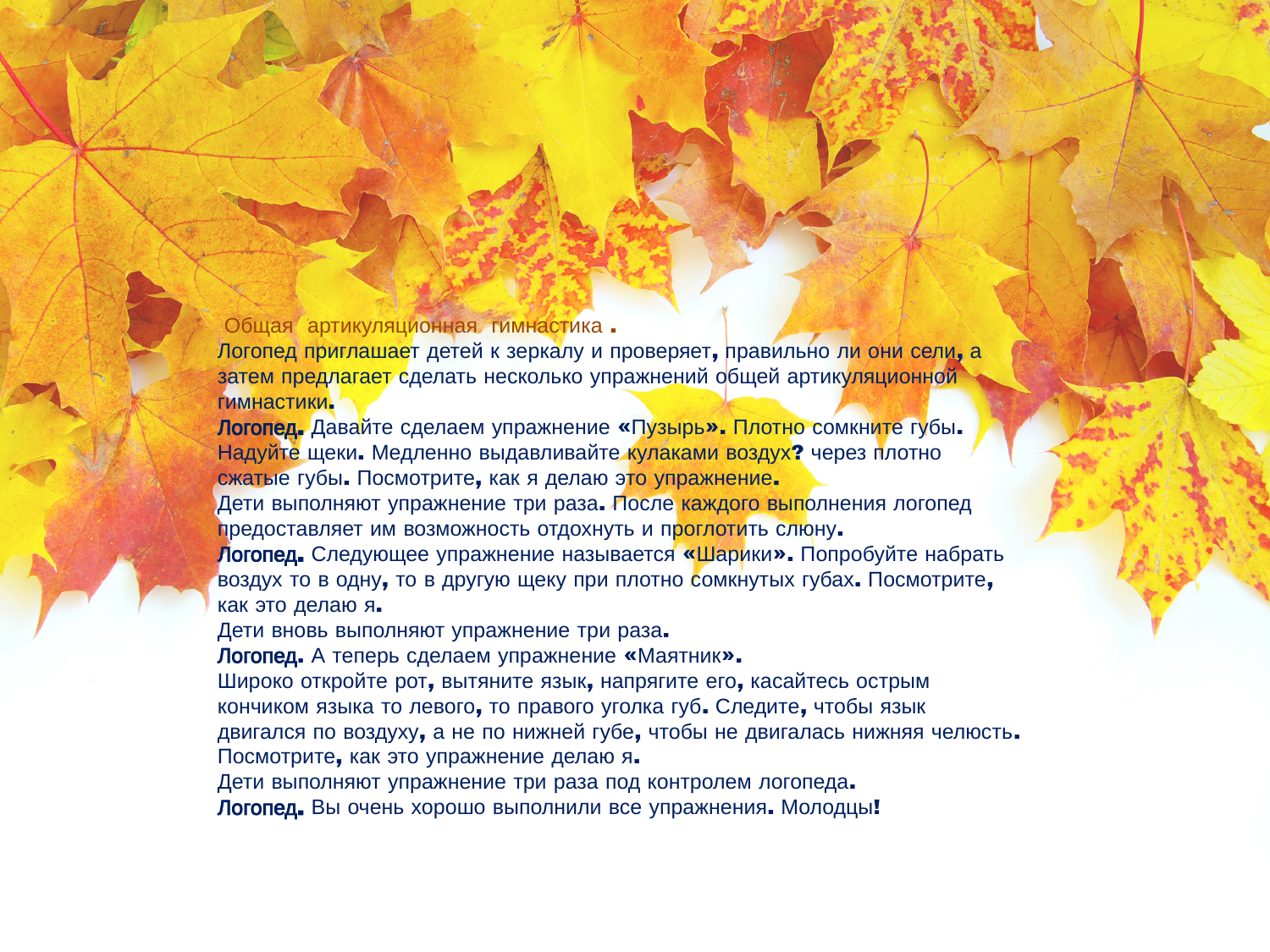

Общая  артикуляционная  гимнастика .
Логопед приглашает детей к зеркалу и проверяет, правильно ли они сели, а затем предлагает сделать несколько упражнений общей артикуляционной гимнастики.
Логопед. Давайте сделаем упражнение «Пузырь». Плотно сомкните губы. Надуйте щеки. Медленно выдавливайте кулаками воздух? через плотно сжатые губы. Посмотрите, как я делаю это упражнение.
Дети выполняют упражнение три раза. После каждого выполнения логопед предоставляет им возможность отдохнуть и проглотить слюну.
Логопед. Следующее упражнение называется «Шарики». Попробуйте набрать воздух то в одну, то в другую щеку при плотно сомкнутых губах. Посмотрите, как это делаю я.
Дети вновь выполняют упражнение три раза.
Логопед. А теперь сделаем упражнение «Маятник».
Широко откройте рот, вытяните язык, напрягите его, касайтесь острым кончиком языка то левого, то правого уголка губ. Следите, чтобы язык двигался по воздуху, а не по нижней губе, чтобы не дви­галась нижняя челюсть. Посмотрите, как это упражнение делаю я.
Дети выполняют упражнение три раза под контролем логопеда.
Логопед. Вы очень хорошо выполнили все упражнения. Молодцы!